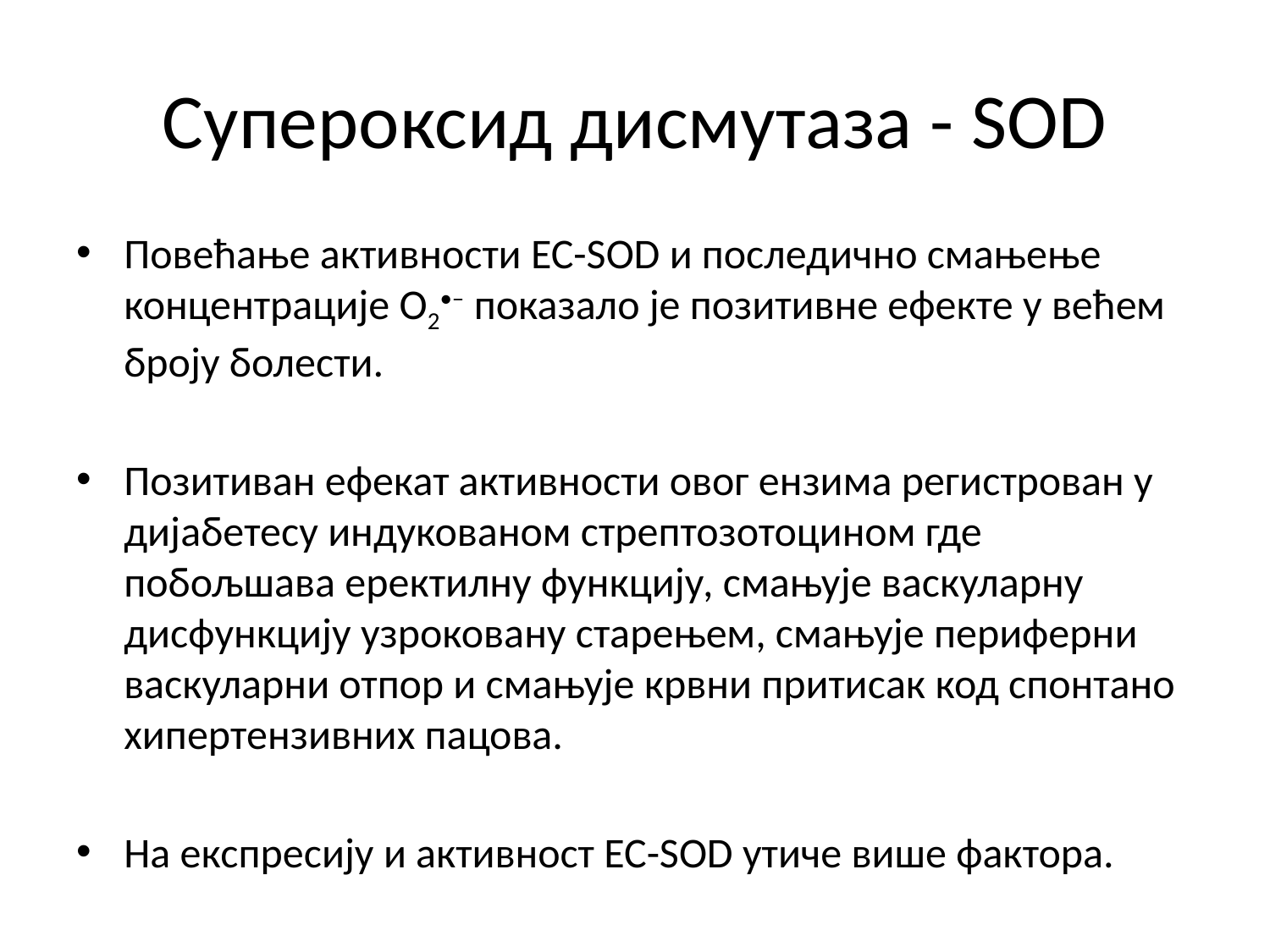

# Супероксид дисмутаза - SOD

Повећање активности EC-SOD и последично смањење концентрације O2•– показало је позитивне ефекте у већем броју болести.

Позитиван ефекат активности овог ензима регистрован у дијабетесу индукованом стрептозотоцином где побољшава еректилну функцију, смањује васкуларну дисфункцију узроковану старењем, смањује периферни васкуларни отпор и смањује крвни притисак код спонтано хипертензивних пацова.

На експресију и активност EC-SOD утиче више фактора.